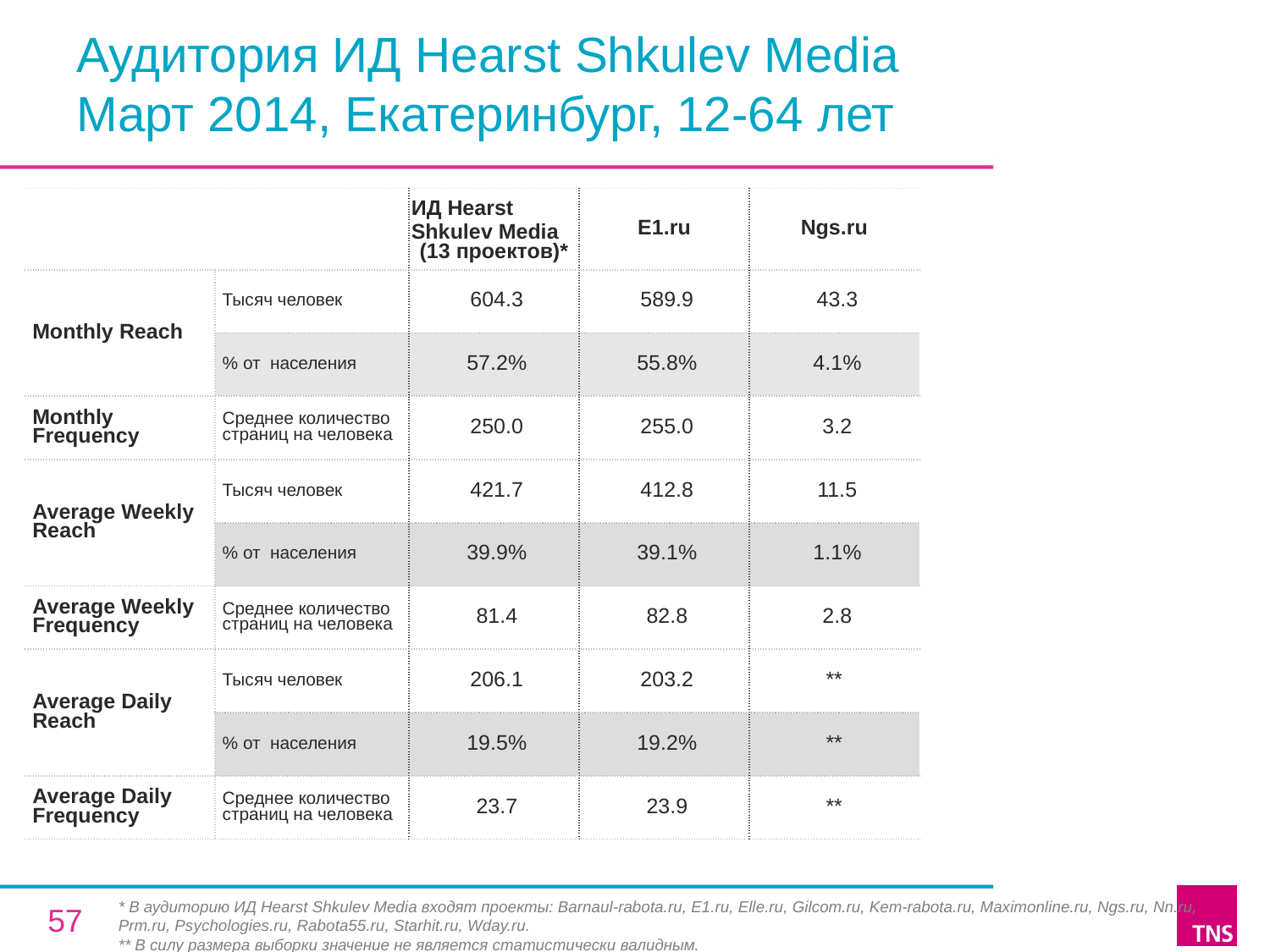

# Аудитория ИД Hearst Shkulev Media Март 2014, Екатеринбург, 12-64 лет
|  |  | ИД Hearst Shkulev Media (13 проектов)\* | E1.ru | Ngs.ru |
| --- | --- | --- | --- | --- |
| Monthly Reach | Тысяч человек | 604.3 | 589.9 | 43.3 |
|  | % от населения | 57.2% | 55.8% | 4.1% |
| Monthly Frequency | Среднее количество страниц на человека | 250.0 | 255.0 | 3.2 |
| Average Weekly Reach | Тысяч человек | 421.7 | 412.8 | 11.5 |
|  | % от населения | 39.9% | 39.1% | 1.1% |
| Average Weekly Frequency | Среднее количество страниц на человека | 81.4 | 82.8 | 2.8 |
| Average Daily Reach | Тысяч человек | 206.1 | 203.2 | \*\* |
|  | % от населения | 19.5% | 19.2% | \*\* |
| Average Daily Frequency | Среднее количество страниц на человека | 23.7 | 23.9 | \*\* |
* В аудиторию ИД Hearst Shkulev Media входят проекты: Barnaul-rabota.ru, E1.ru, Elle.ru, Gilcom.ru, Kem-rabota.ru, Maximonline.ru, Ngs.ru, Nn.ru, Prm.ru, Psychologies.ru, Rabota55.ru, Starhit.ru, Wday.ru.
** В силу размера выборки значение не является статистически валидным.
57